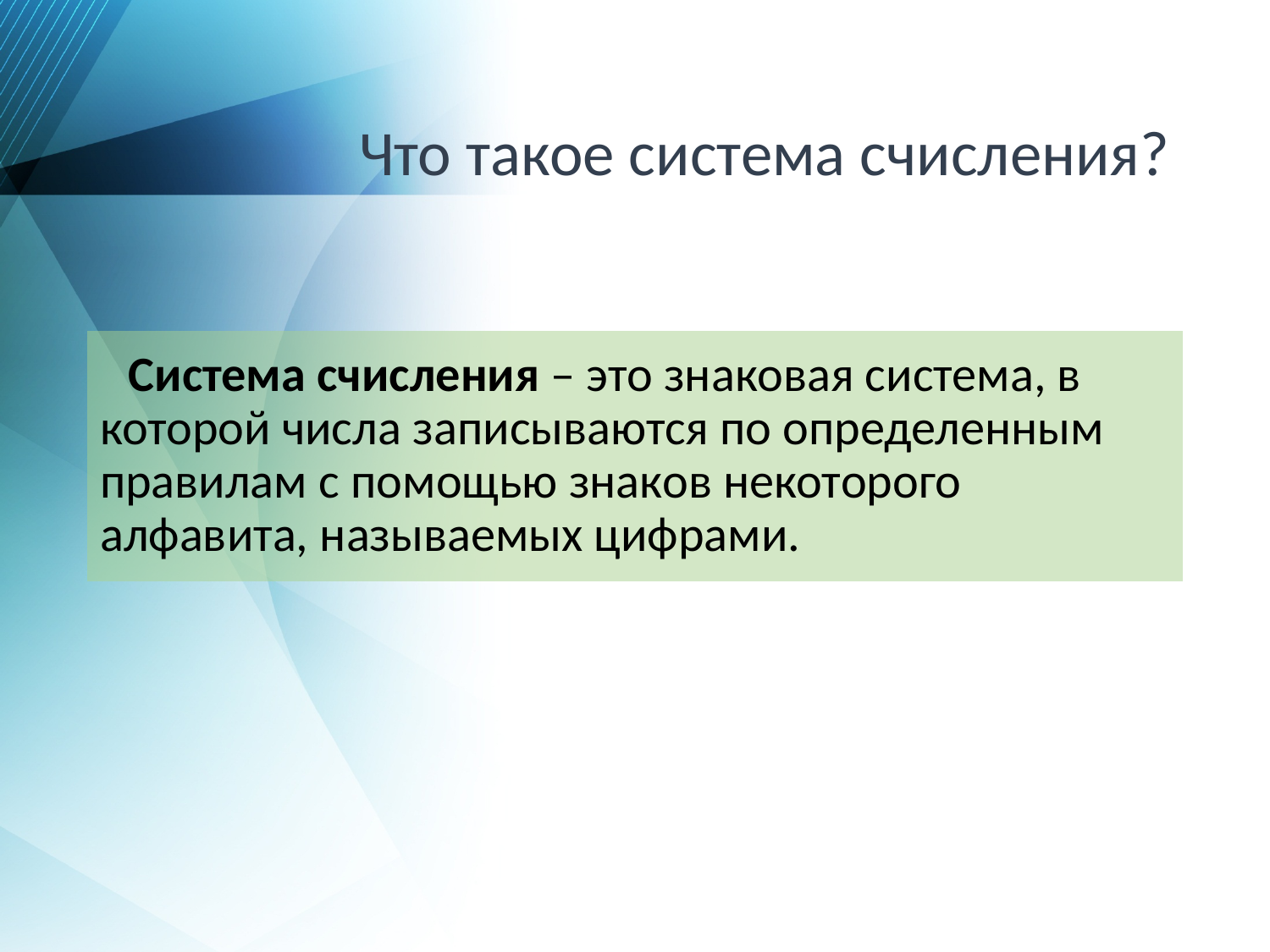

# Что такое система счисления?

   Система счисления – это знаковая система, в которой числа записываются по определенным правилам с помощью знаков некоторого алфавита, называемых цифрами.